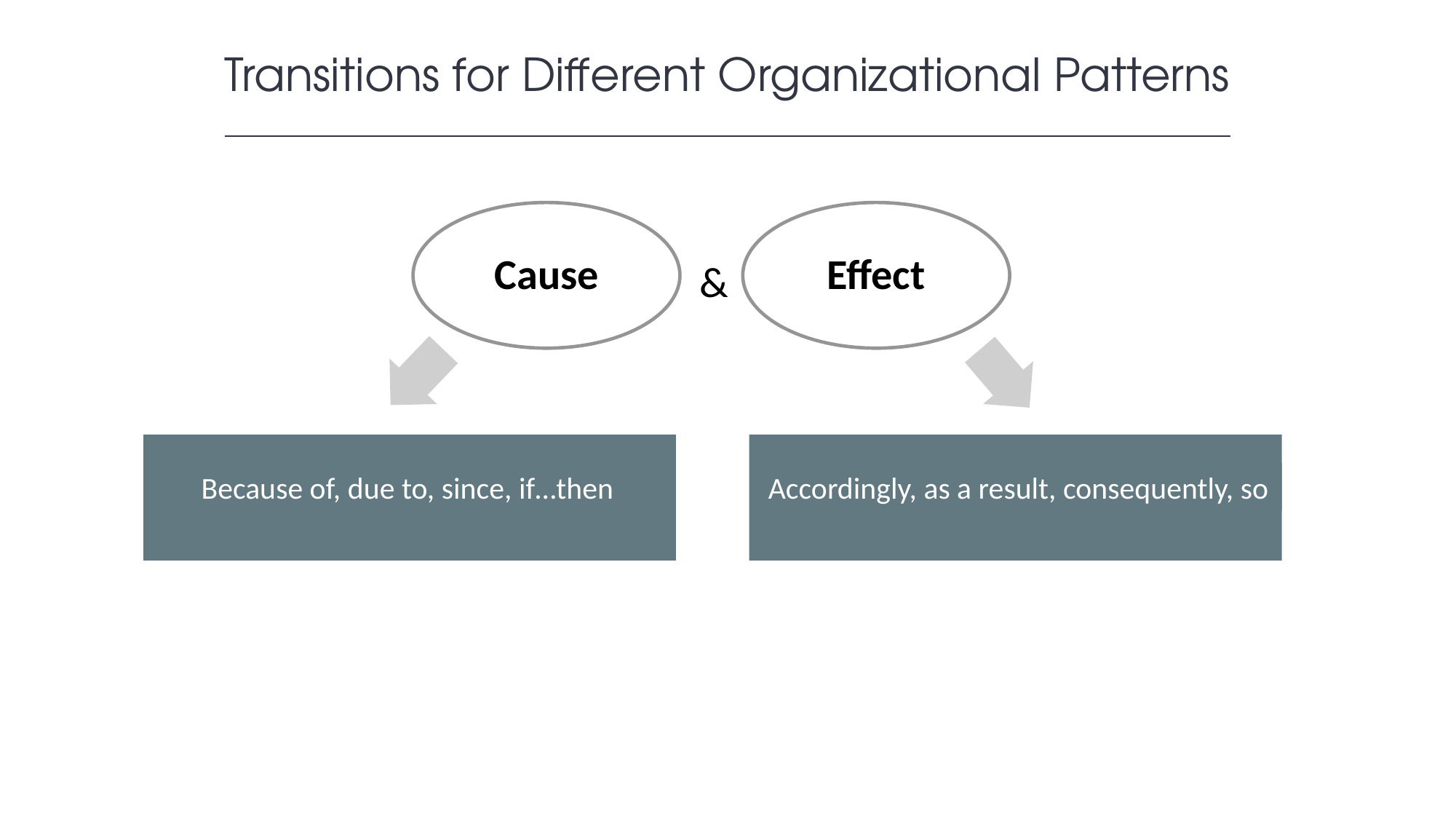

Transitions for Different Organizational Patterns
HAWKES LEARNING

Cause

Effect
&

Because of, due to, since, if…then

Accordingly, as a result, consequently, so